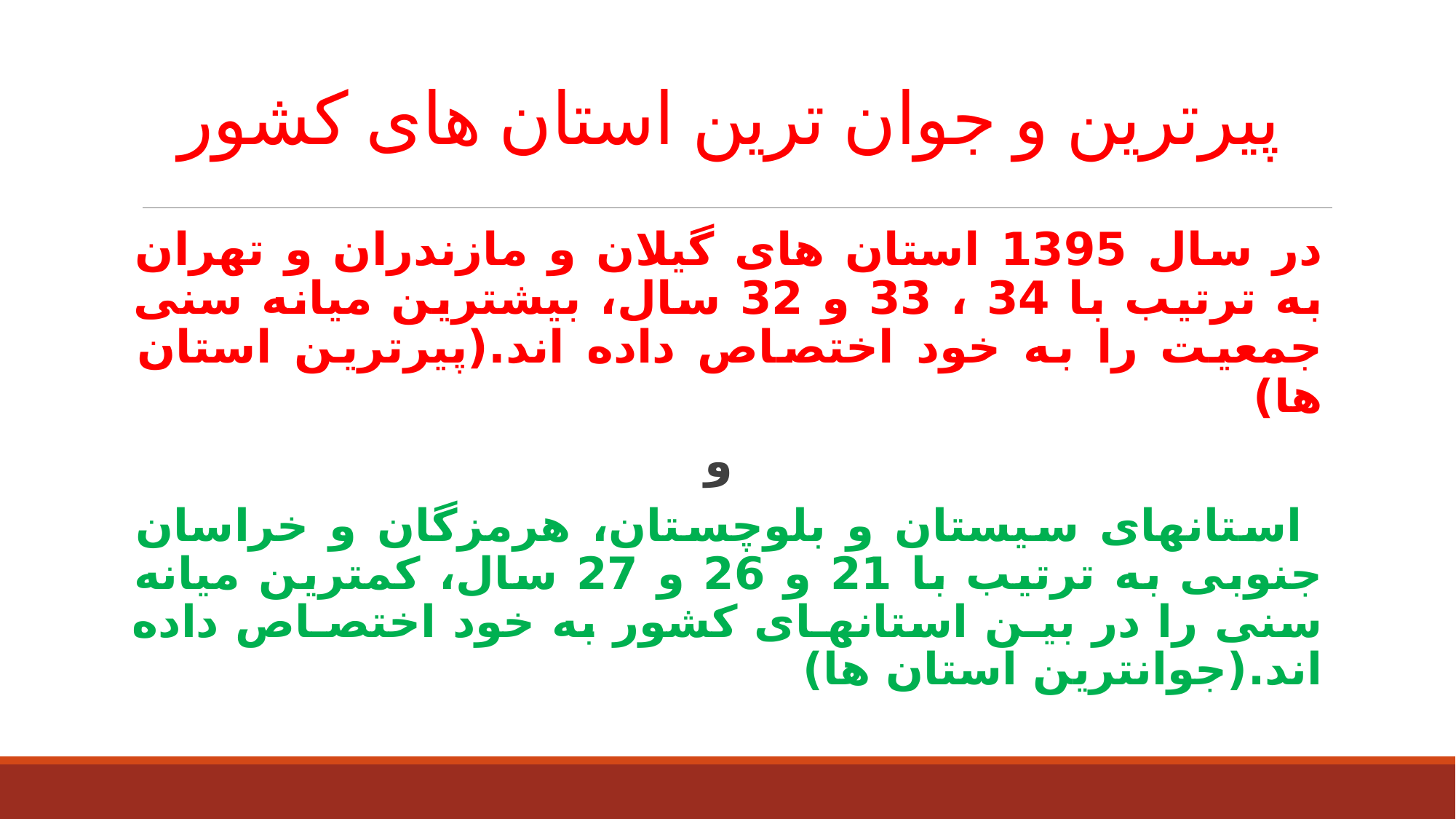

# پیرترین و جوان ترین استان های کشور
در سال 1395 استان های گیلان و مازندران و تهران به ترتیب با 34 ، 33 و 32 سال، بیشترین میانه سنی جمعیت را به خود اختصاص داده اند.(پیرترین استان ها)
 و
 استانهای سیستان و بلوچستان، هرمزگان و خراسان جنوبی به ترتیب با 21 و 26 و 27 سال، کمترین میانه سنی را در بیـن استانهـای کشور به خود اختصـاص داده اند.(جوانترین استان ها)